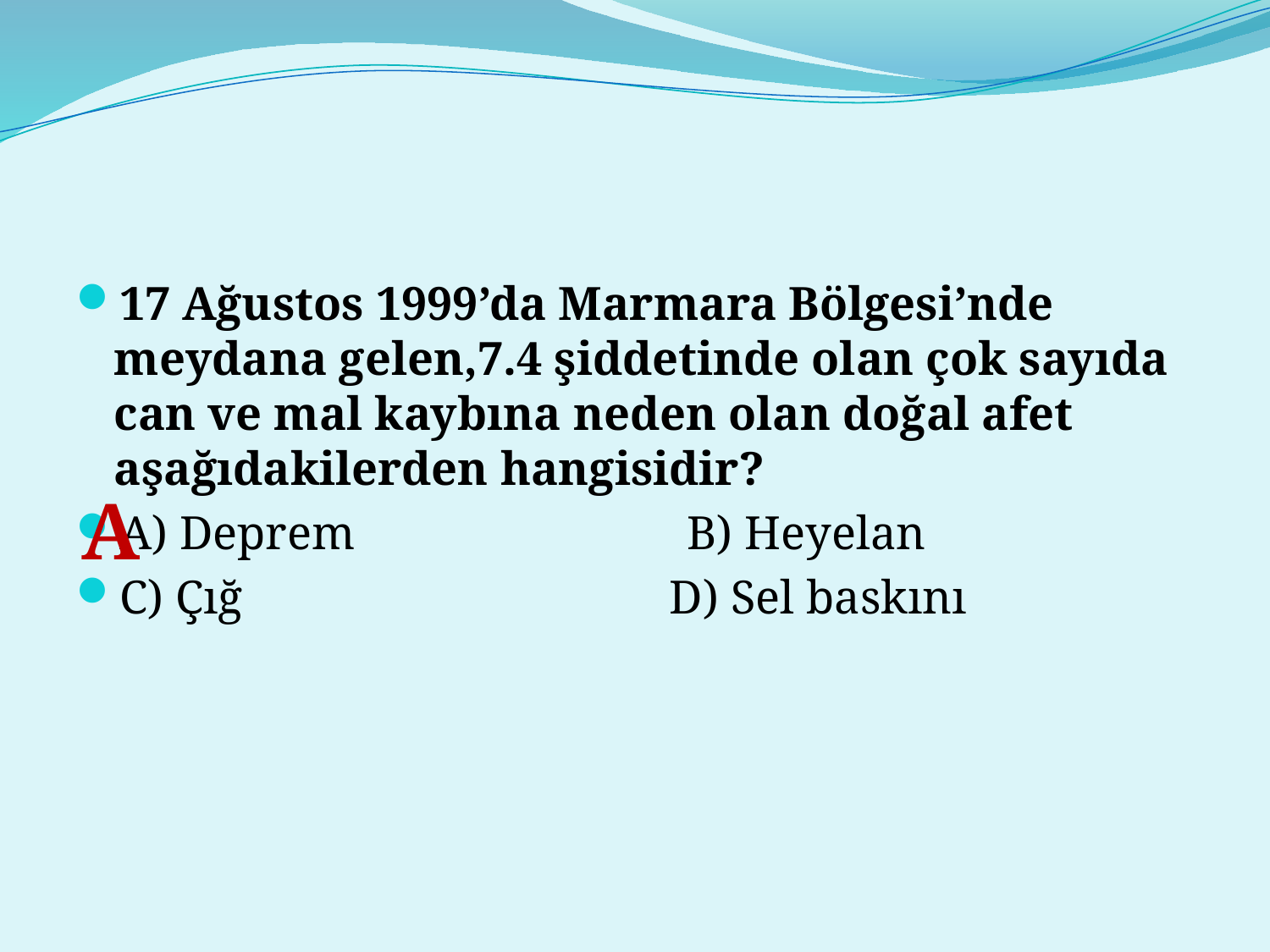

#
17 Ağustos 1999’da Marmara Bölgesi’nde  meydana gelen,7.4 şiddetinde olan çok sayıda can ve mal kay­bına neden olan doğal afet aşağıdakilerden hangisidir?
A) Deprem                            B) Heyelan
C) Çığ                                    D) Sel baskını
A